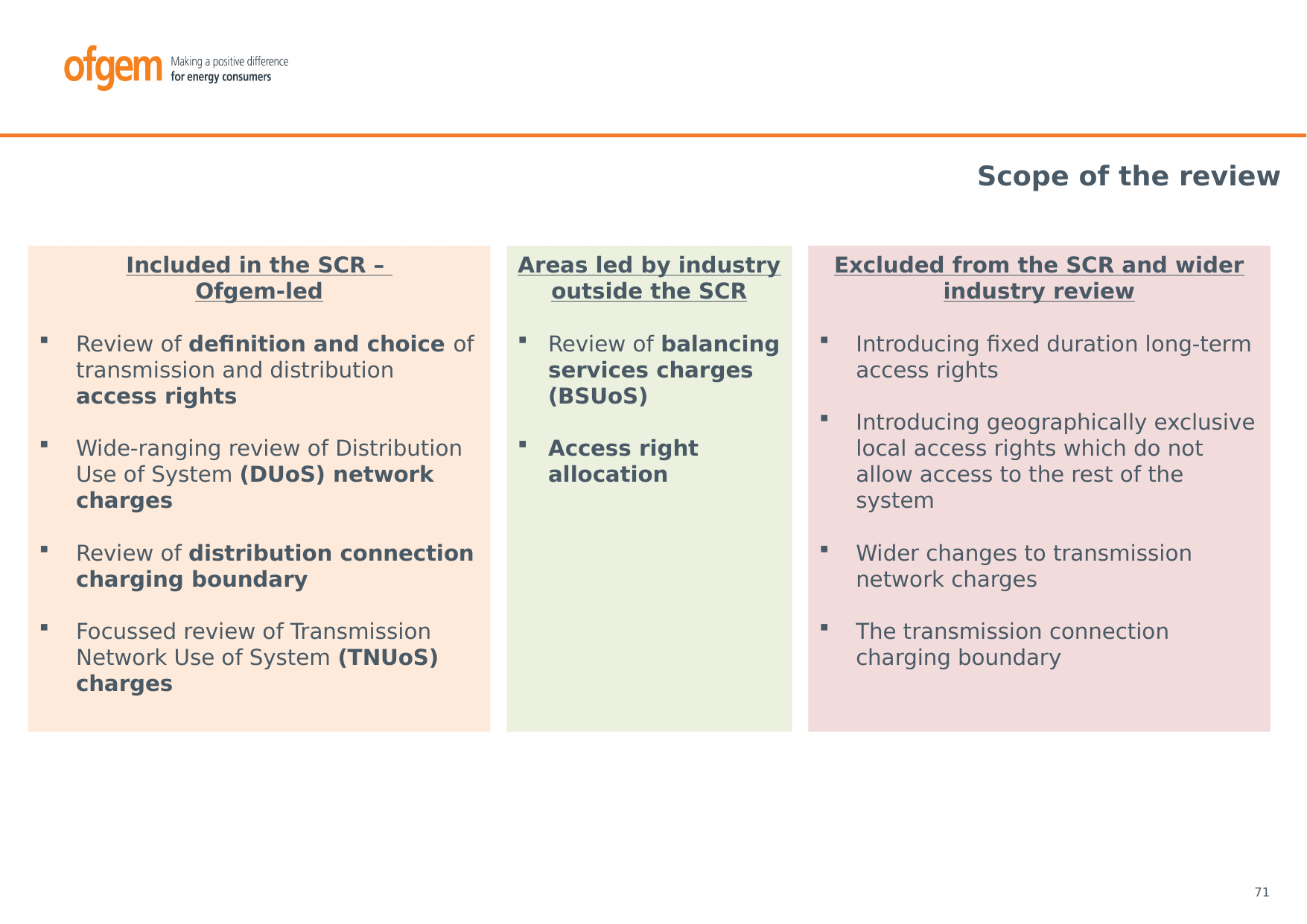

# Scope of the review
Areas led by industry outside the SCR

Review of balancing services charges (BSUoS)

Access right allocation

Excluded from the SCR and wider industry review

Introducing fixed duration long-term access rights

Introducing geographically exclusive local access rights which do not allow access to the rest of the system

Wider changes to transmission network charges

The transmission connection charging boundary

Included in the SCR –
Ofgem-led

Review of definition and choice of transmission and distribution access rights

Wide-ranging review of Distribution Use of System (DUoS) network charges

Review of distribution connection charging boundary

Focussed review of Transmission Network Use of System (TNUoS) charges

71